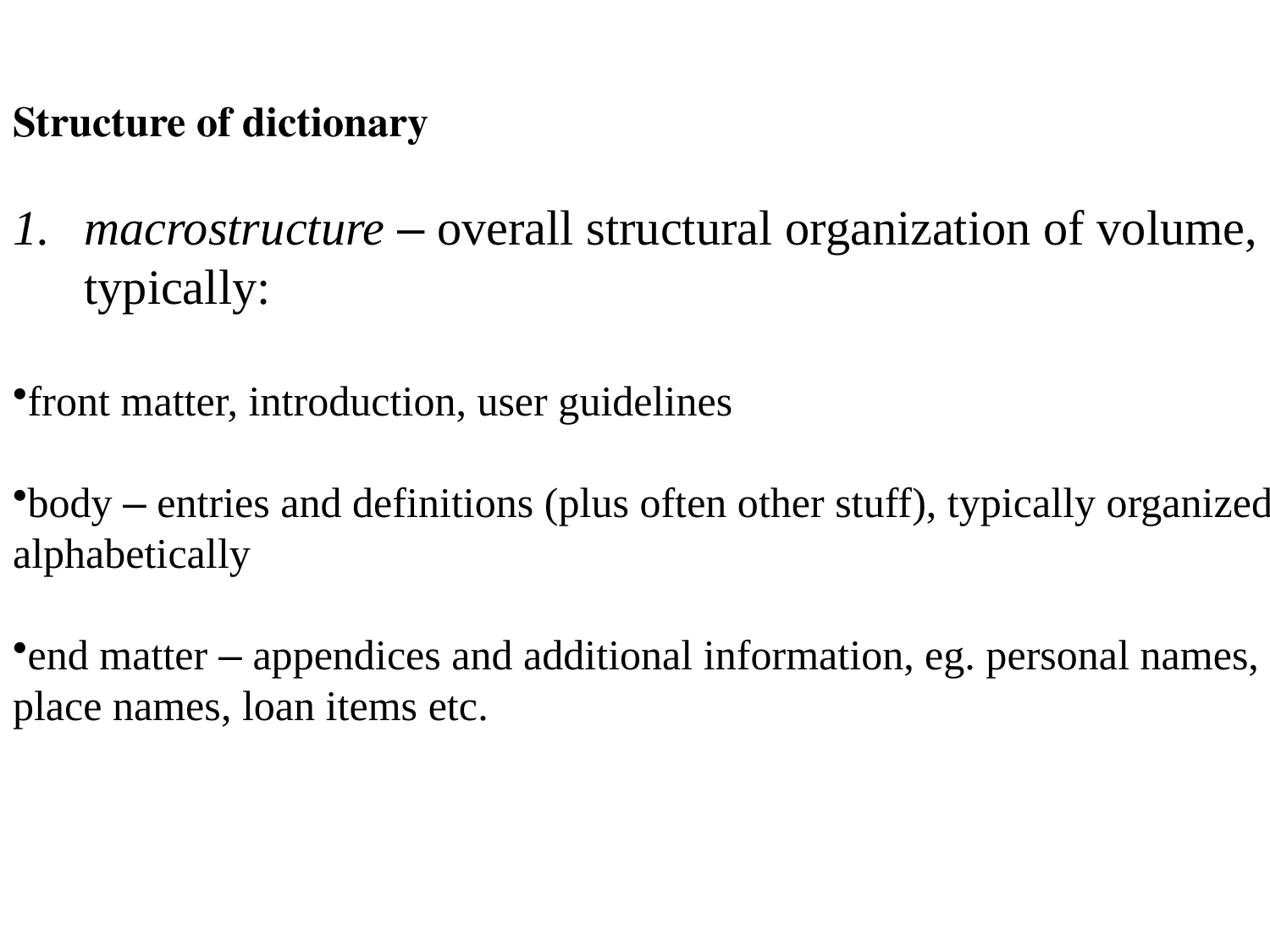

Structure of dictionary

macrostructure – overall structural organization of volume, typically:

front matter, introduction, user guidelines

body – entries and definitions (plus often other stuff), typically organized alphabetically

end matter – appendices and additional information, eg. personal names, place names, loan items etc.